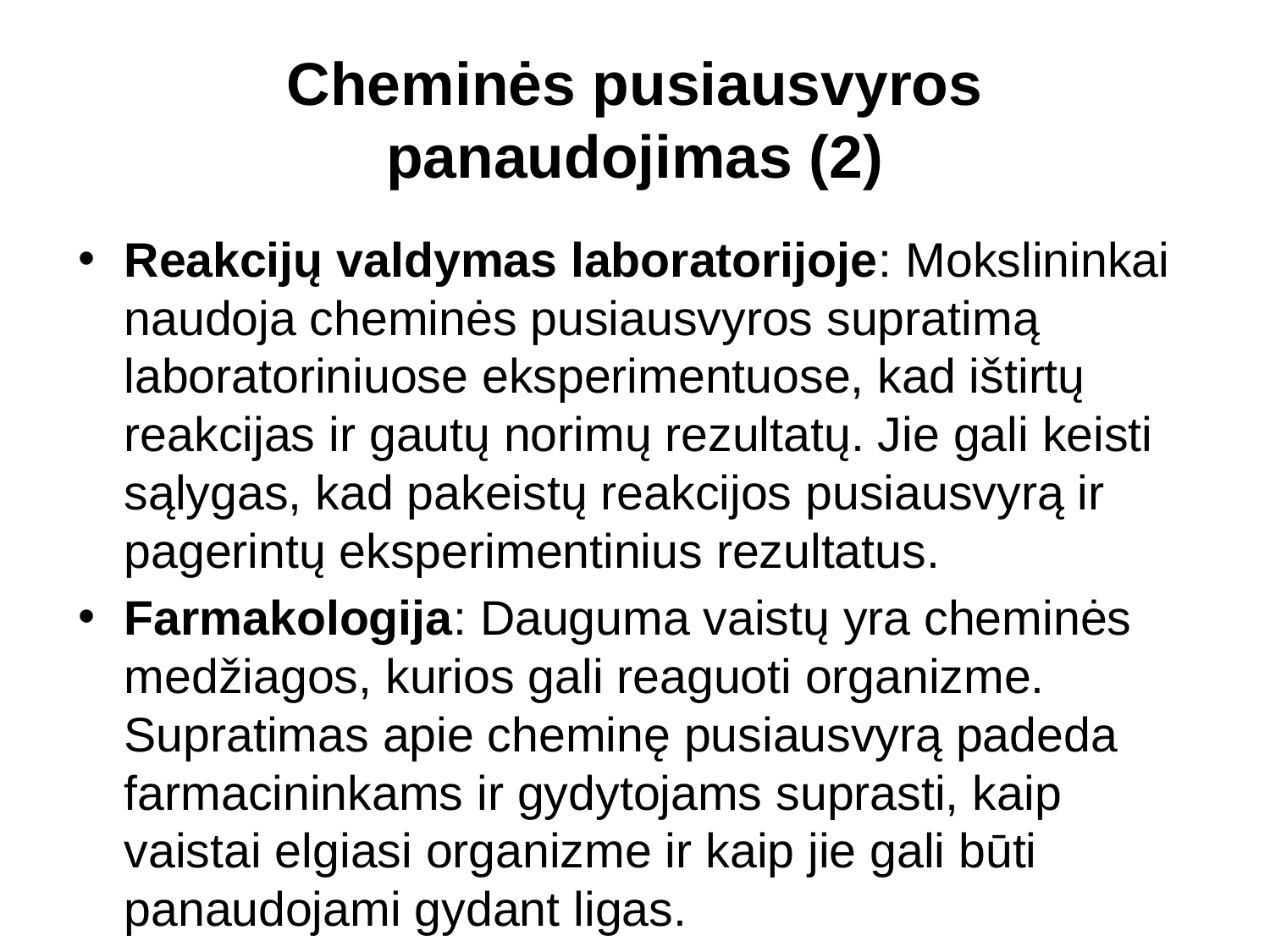

# Cheminės pusiausvyros panaudojimas (2)
Reakcijų valdymas laboratorijoje: Mokslininkai naudoja cheminės pusiausvyros supratimą laboratoriniuose eksperimentuose, kad ištirtų reakcijas ir gautų norimų rezultatų. Jie gali keisti sąlygas, kad pakeistų reakcijos pusiausvyrą ir pagerintų eksperimentinius rezultatus.
Farmakologija: Dauguma vaistų yra cheminės medžiagos, kurios gali reaguoti organizme. Supratimas apie cheminę pusiausvyrą padeda farmacininkams ir gydytojams suprasti, kaip vaistai elgiasi organizme ir kaip jie gali būti panaudojami gydant ligas.